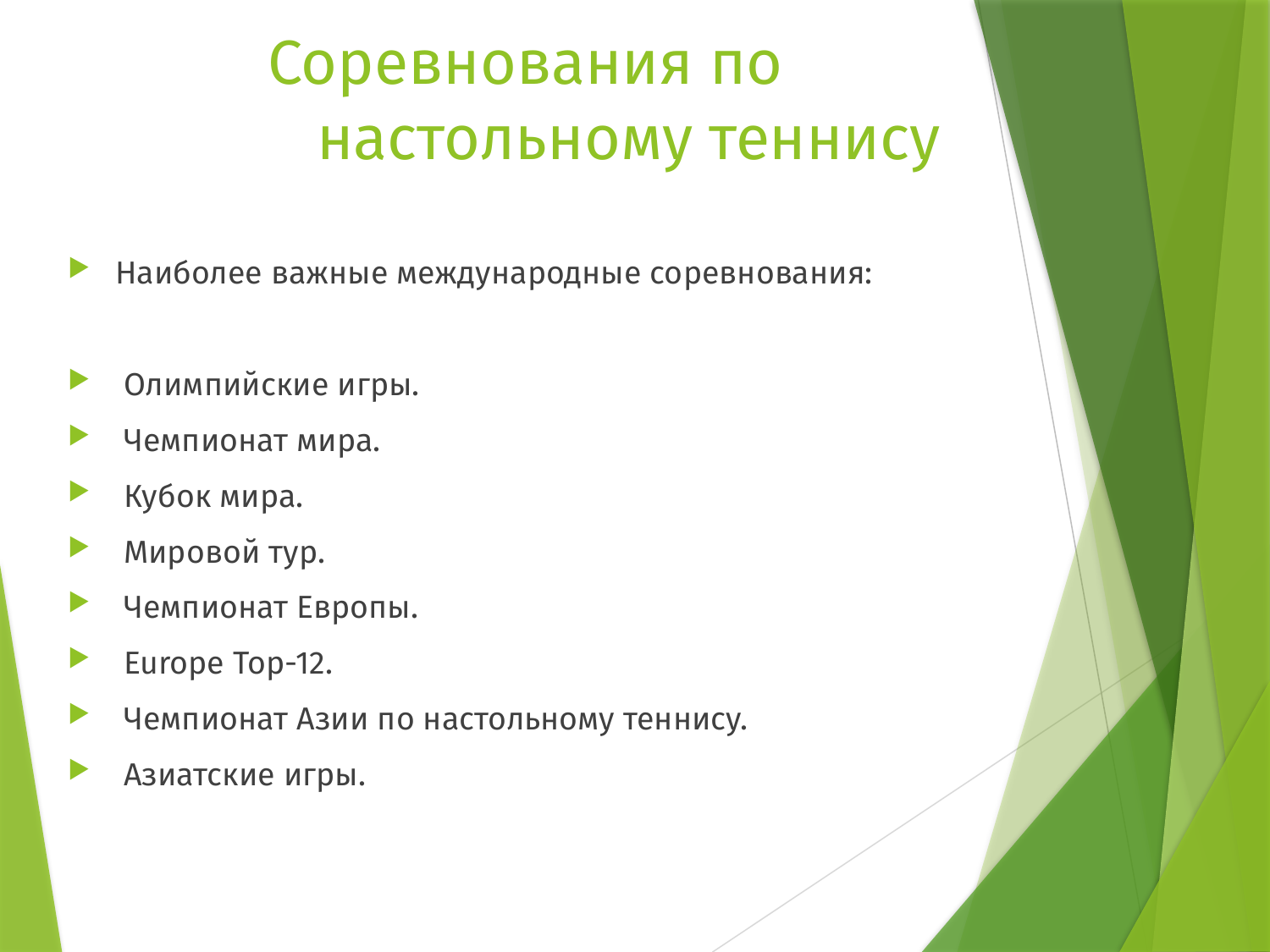

# Соревнования по              настольному теннису
Наиболее важные международные соревнования:

 Олимпийские игры.
 Чемпионат мира.
 Кубок мира.
 Мировой тур.
 Чемпионат Европы.
 Europe Top-12.
 Чемпионат Азии по настольному теннису.
 Азиатские игры.